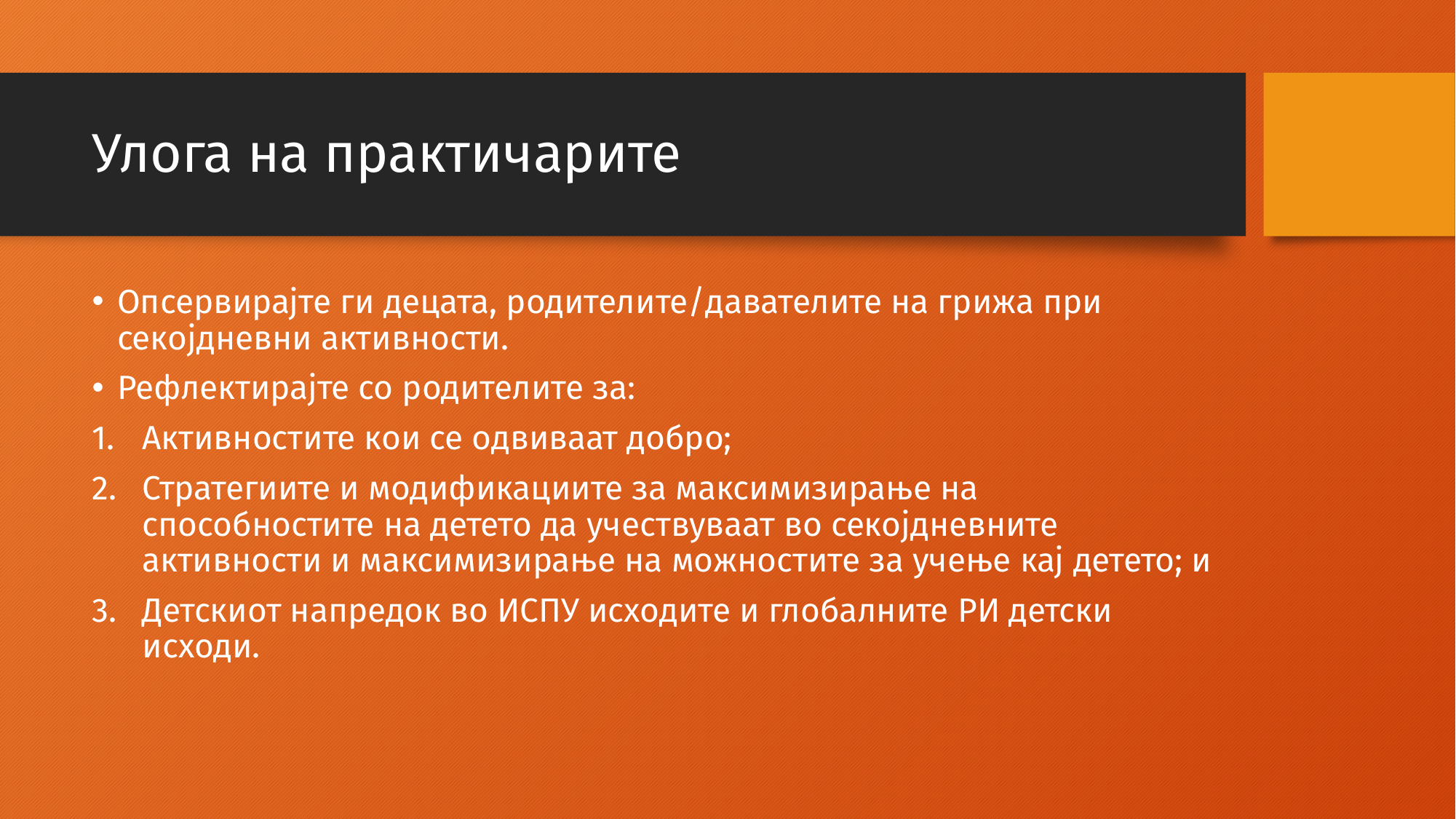

# Улога на практичарите
Опсервирајте ги децата, родителите/давателите на грижа при секојдневни активности.
Рефлектирајте со родителите за:
Активностите кои се одвиваат добро;
Стратегиите и модификациите за максимизирање на способностите на детето да учествуваат во секојдневните активности и максимизирање на можностите за учење кај детето; и
Детскиот напредок во ИСПУ исходите и глобалните РИ детски исходи.